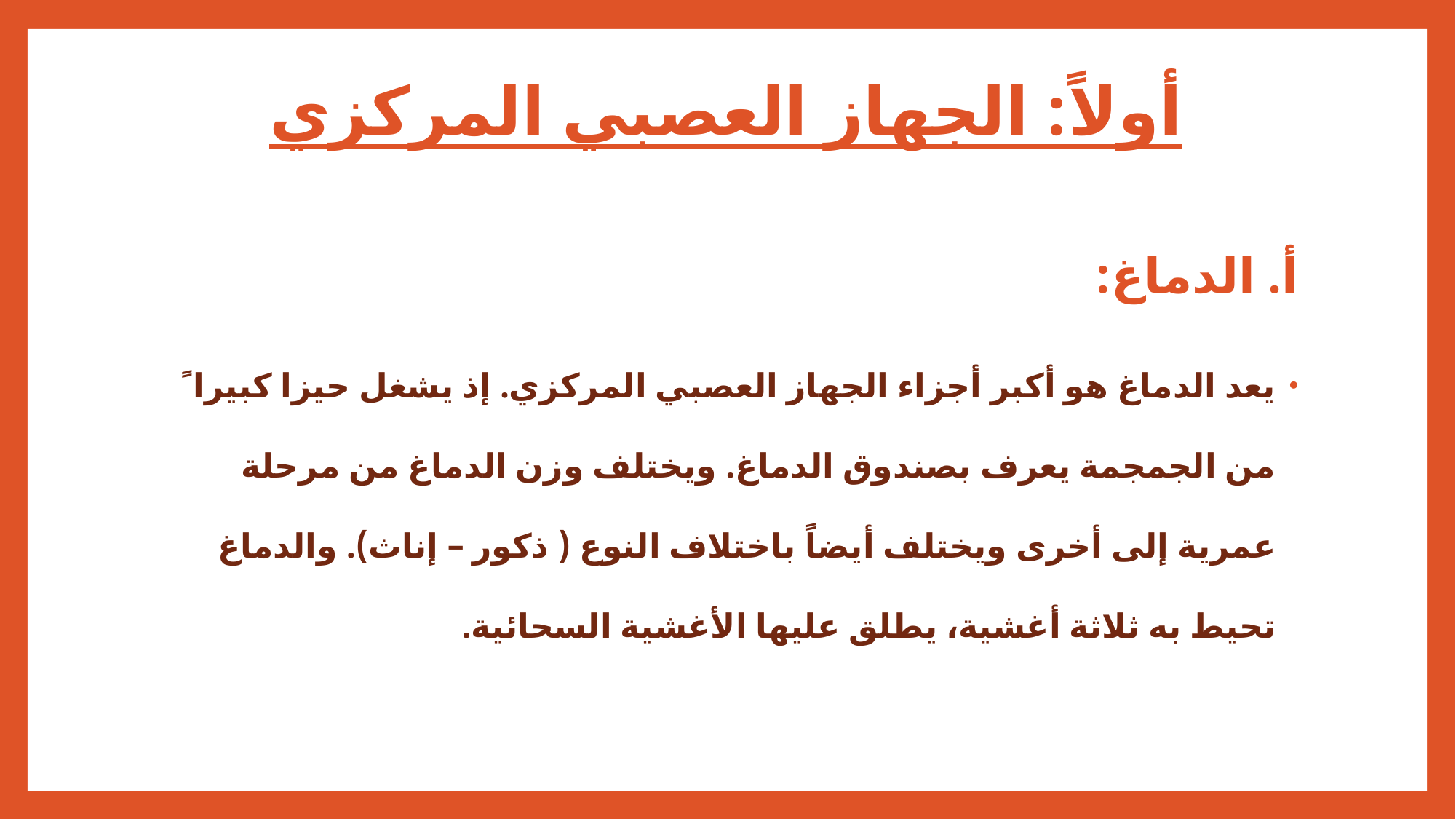

# أولاً: الجهاز العصبي المركزي
أ. الدماغ:
يعد الدماغ هو أكبر أجزاء الجهاز العصبي المركزي. إذ يشغل حيزا كبيرا ً من الجمجمة يعرف بصندوق الدماغ. ويختلف وزن الدماغ من مرحلة عمرية إلى أخرى ويختلف أيضاً باختلاف النوع ( ذكور – إناث). والدماغ تحيط به ثلاثة أغشية، يطلق عليها الأغشية السحائية.